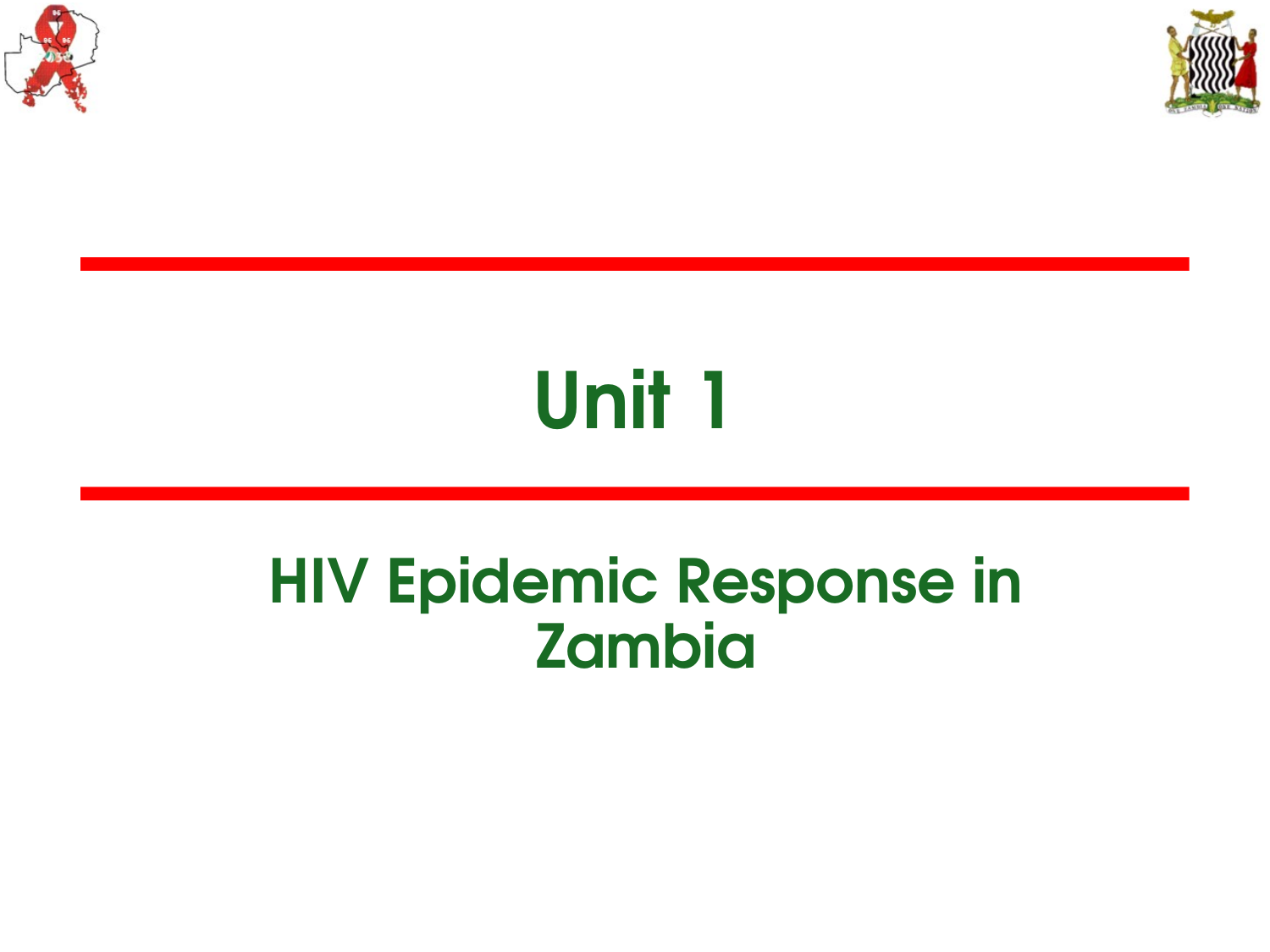

# Unit 1
HIV Epidemic Response in Zambia